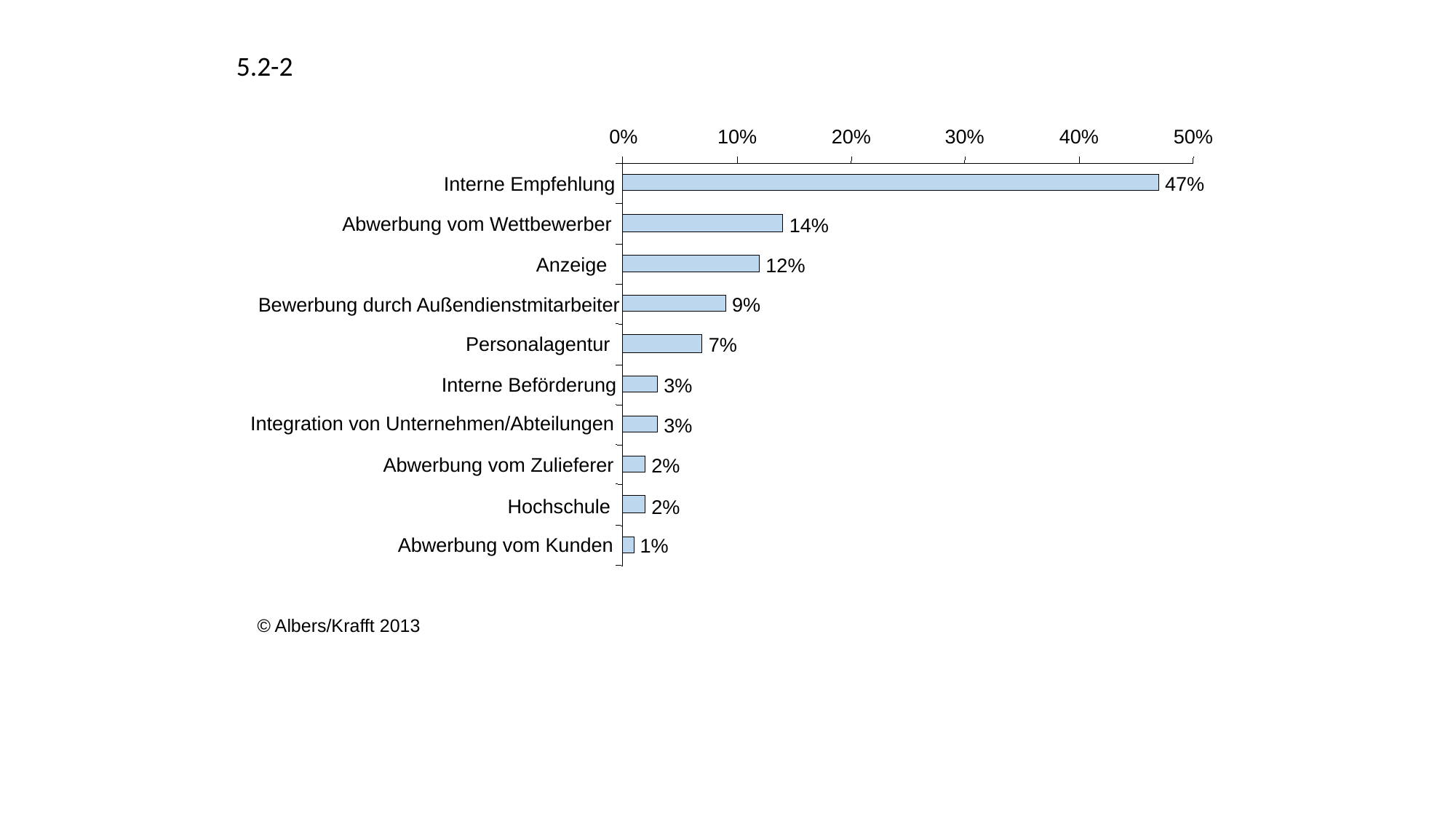

5.2-2

0%
10%
20%
30%
40%
50%

Interne Empfehlung
47%

Abwerbung vom Wettbewerber
14%

Anzeige
12%

Bewerbung durch Außendienstmitarbeiter
9%

Personalagentur
7%

Interne Beförderung
3%

Integration von Unternehmen/Abteilungen
3%

Abwerbung vom Zulieferer
2%

Hochschule
2%

Abwerbung vom Kunden
1%

© Albers/Krafft 2013